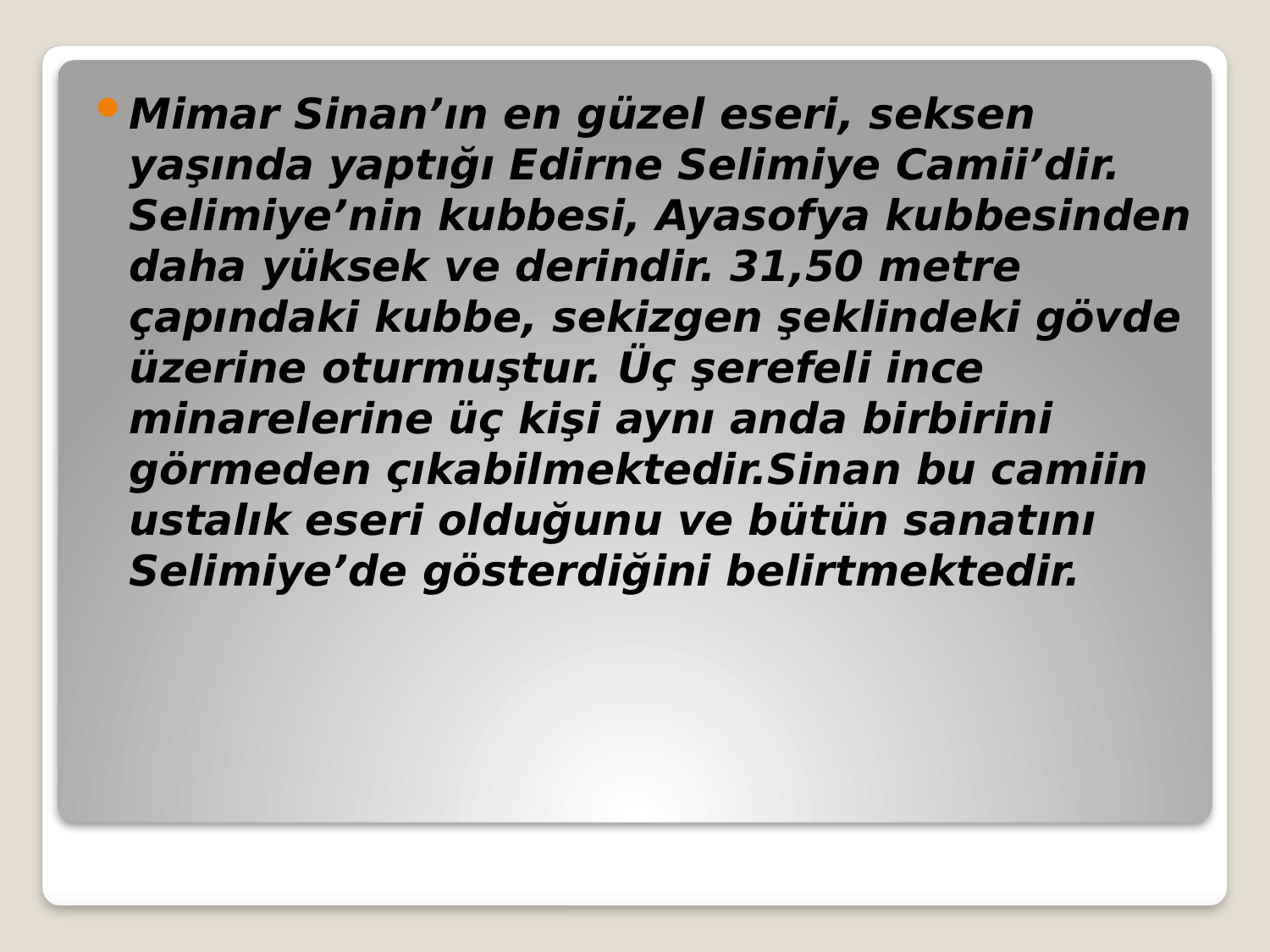

Mimar Sinan’ın en güzel eseri, seksen yaşında yaptığı Edirne Selimiye Camii’dir. Selimiye’nin kubbesi, Ayasofya kubbesinden daha yüksek ve derindir. 31,50 metre çapındaki kubbe, sekizgen şeklindeki gövde üzerine oturmuştur. Üç şerefeli ince minarelerine üç kişi aynı anda birbirini görmeden çıkabilmektedir.Sinan bu camiin ustalık eseri olduğunu ve bütün sanatını Selimiye’de gösterdiğini belirtmektedir.

#